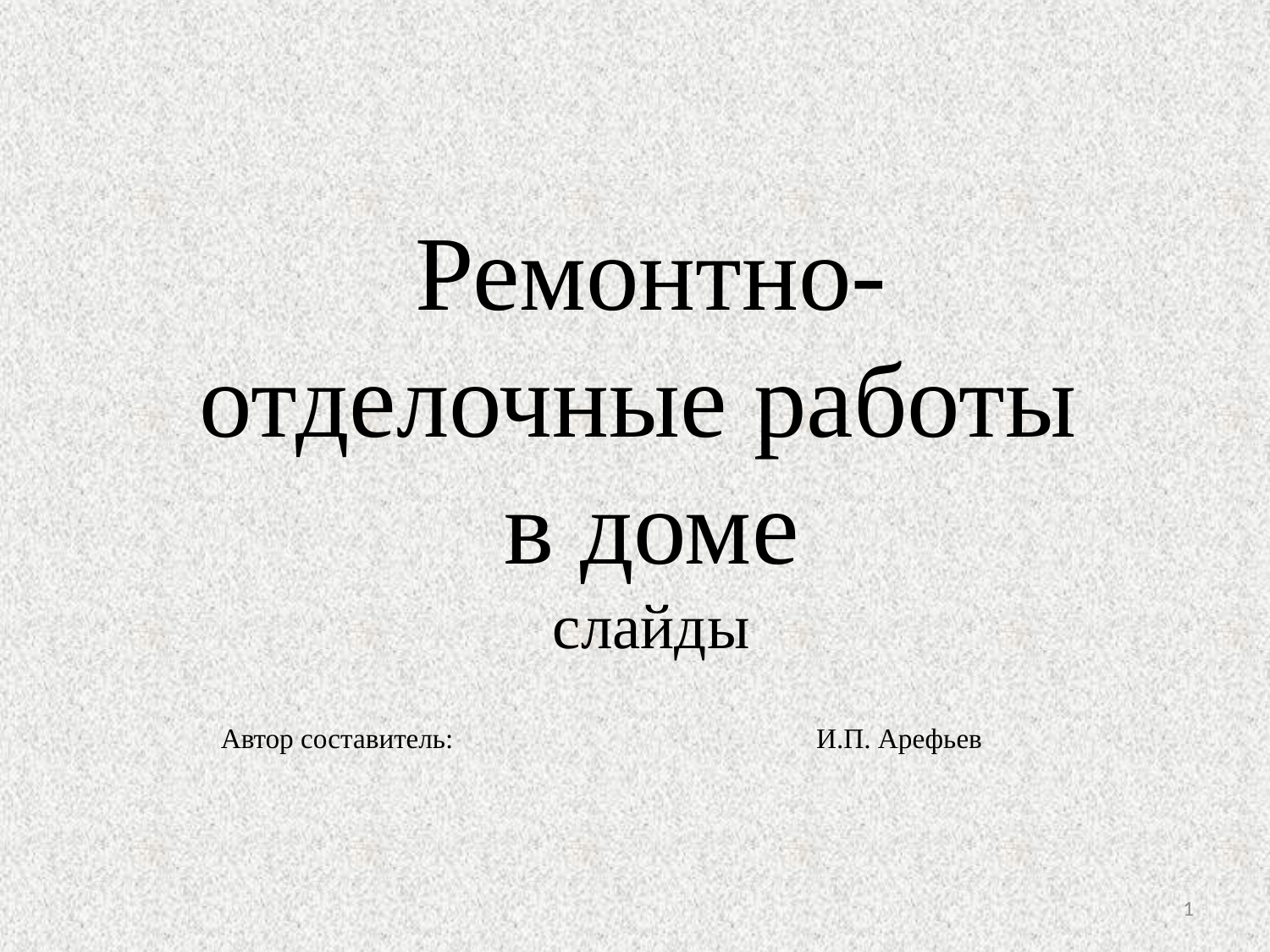

Ремонтно-отделочные работы
в доме
слайды
Автор составитель:                                                    И.П. Арефьев
1